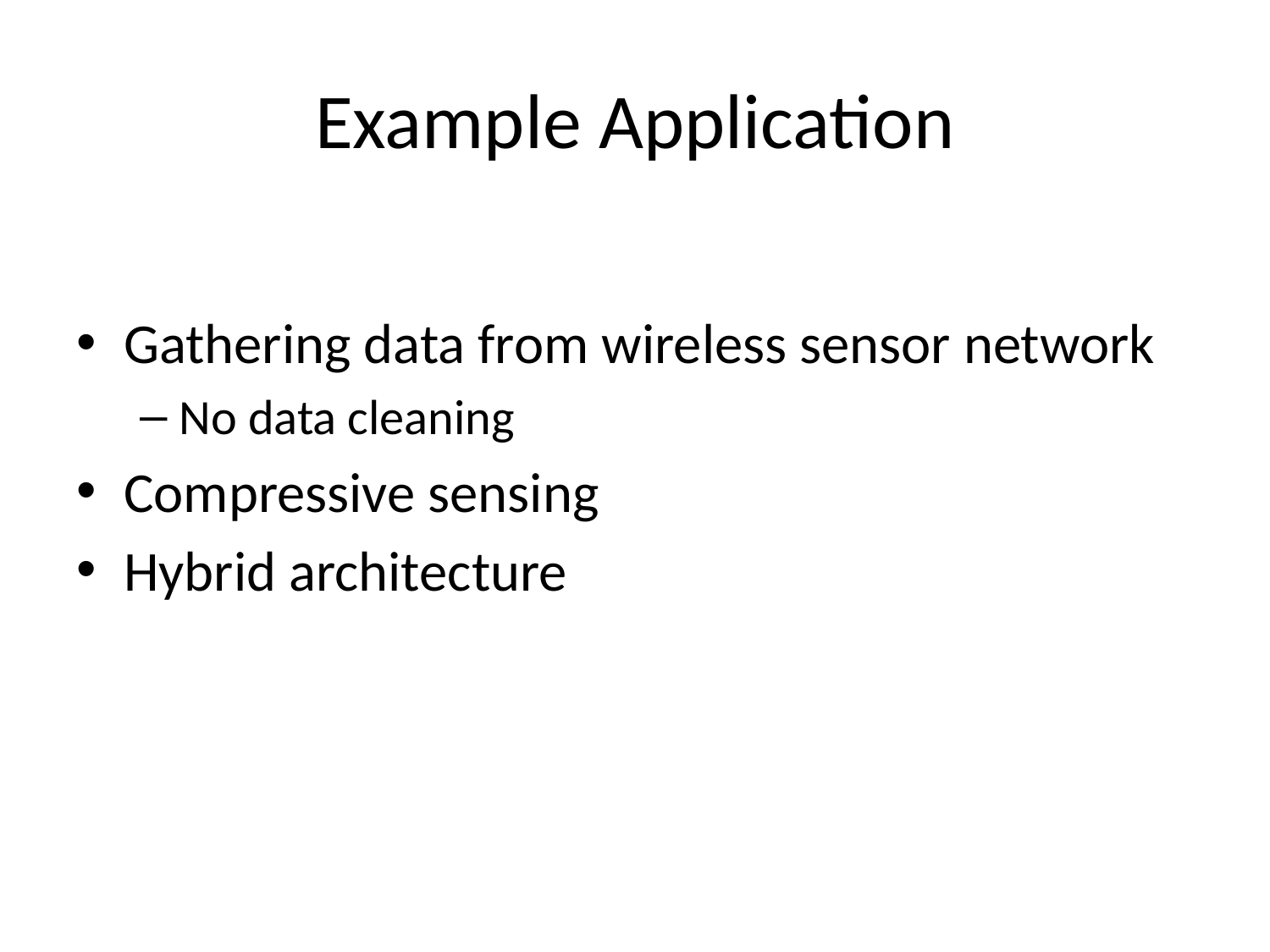

# Example Application

Gathering data from wireless sensor network
No data cleaning
Compressive sensing
Hybrid architecture